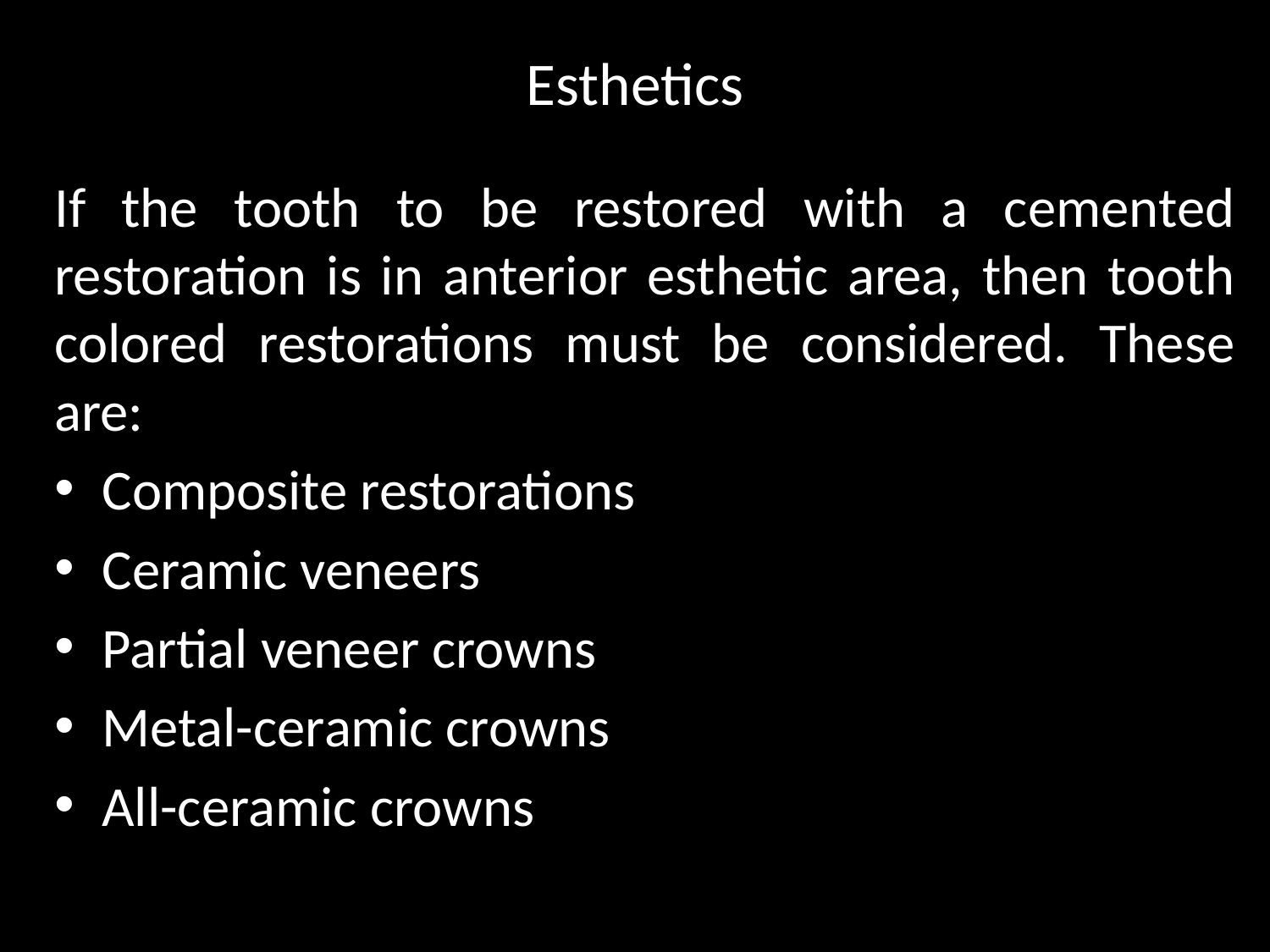

# Esthetics
If the tooth to be restored with a cemented restoration is in anterior esthetic area, then tooth colored restorations must be considered. These are:
Composite restorations
Ceramic veneers
Partial veneer crowns
Metal-ceramic crowns
All-ceramic crowns